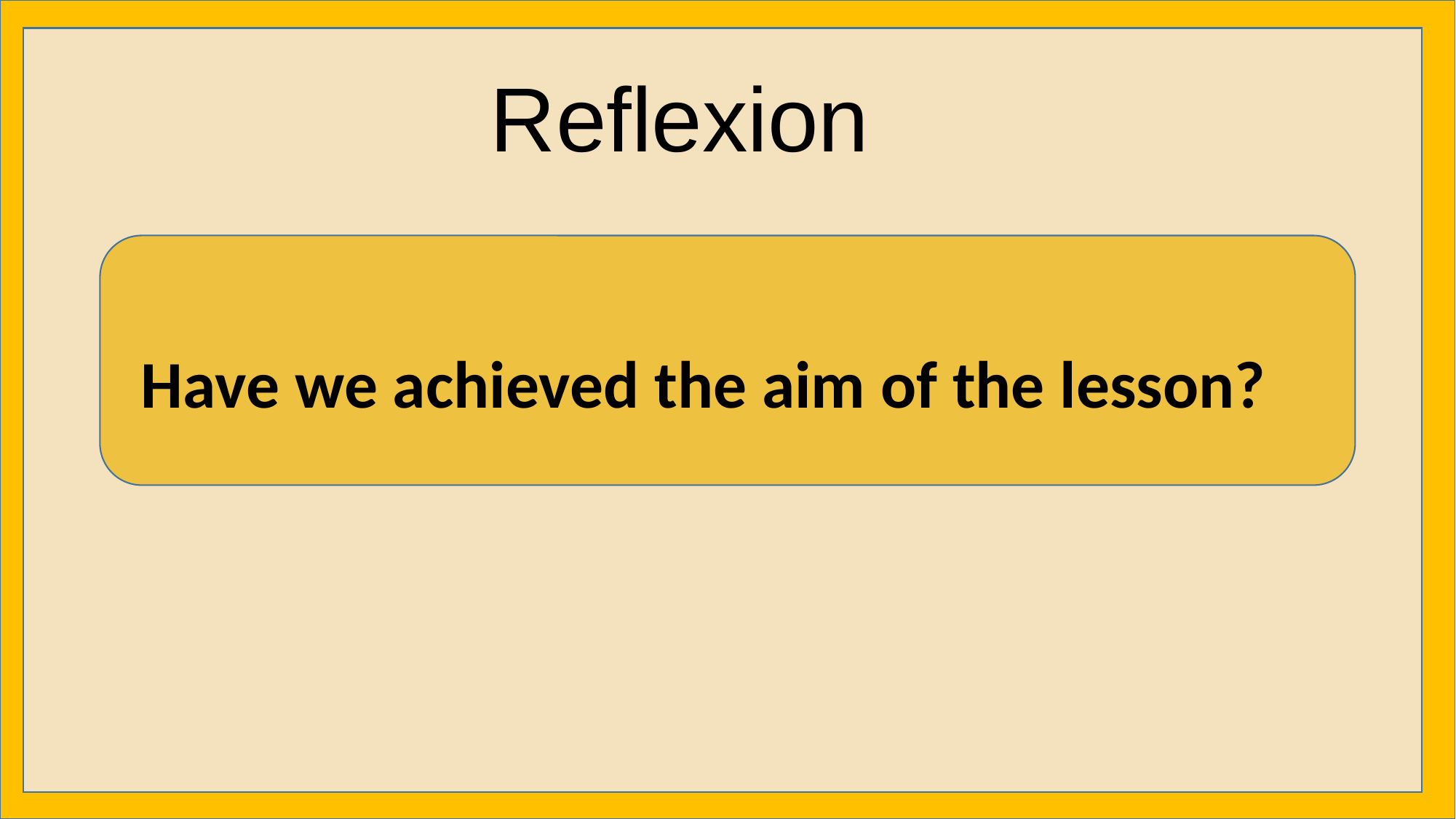

# Reflexion

  Have we achieved the aim of the lesson?